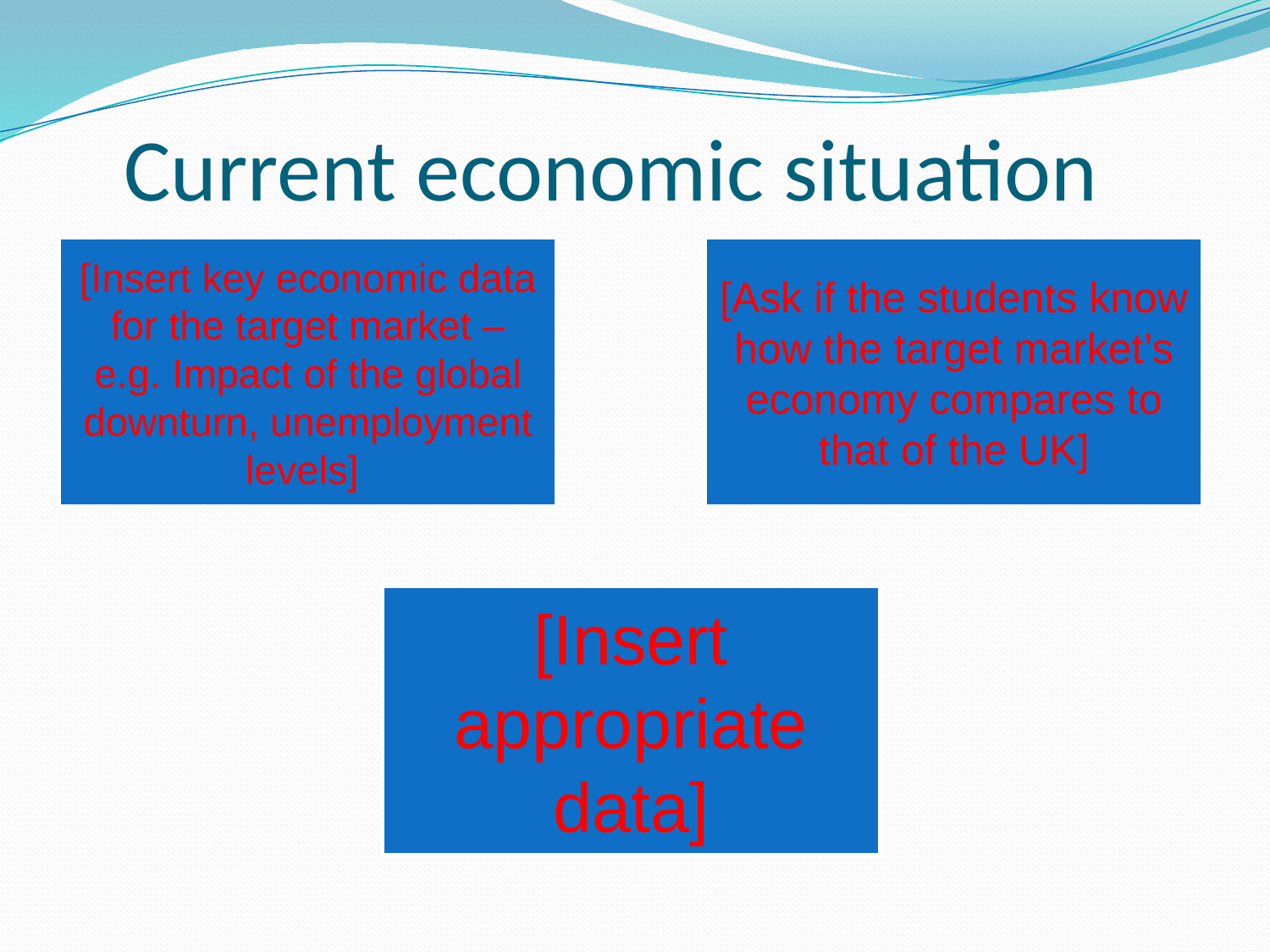

# Current economic situation
[Insert key economic data for the target market – e.g. Impact of the global downturn, unemployment levels]
[Ask if the students know how the target market’s economy compares to that of the UK]
[Insert appropriate data]